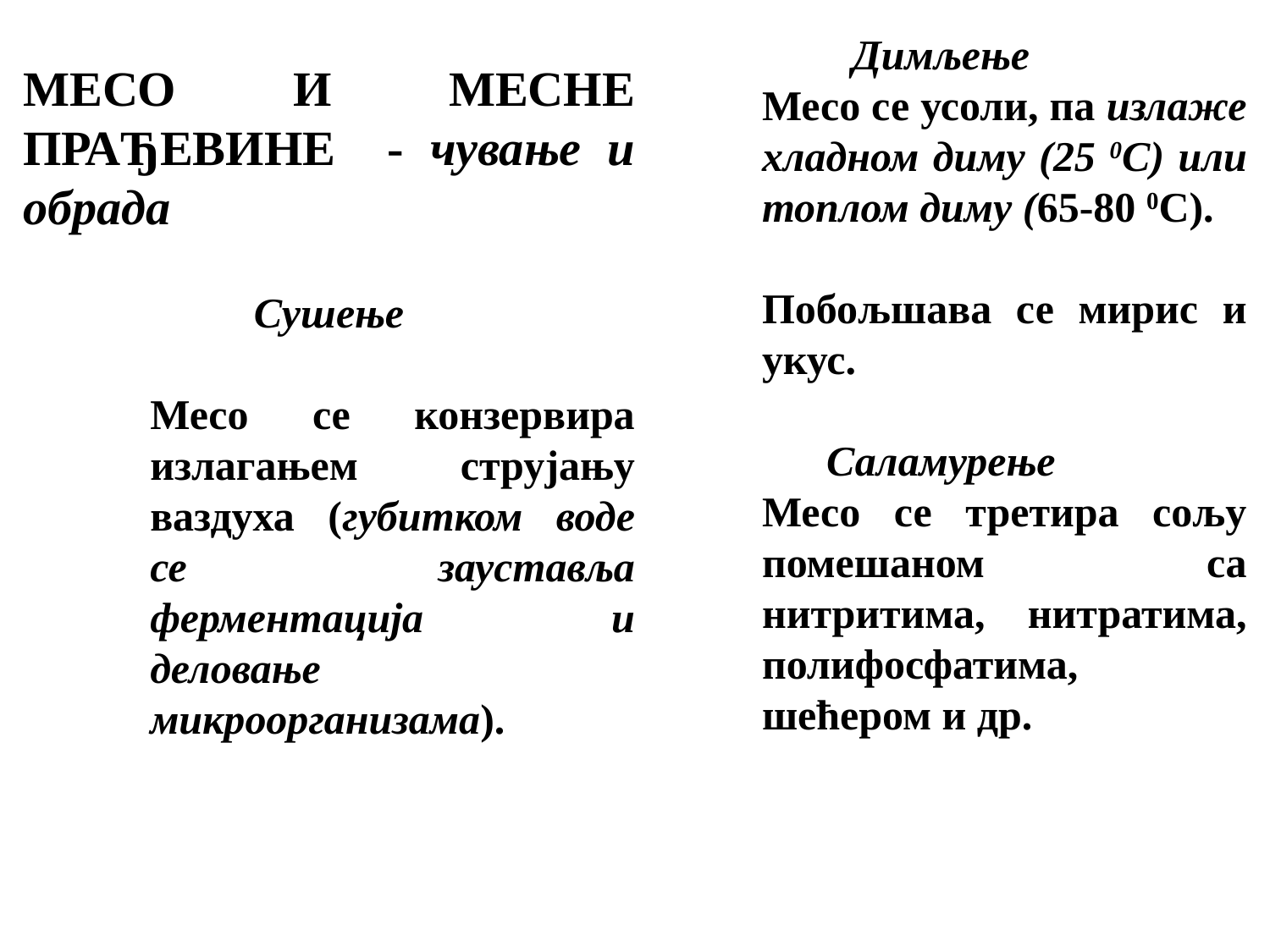

МЕСО И МЕСНЕ ПРАЂЕВИНЕ  - чување и обрада

Сушење

Месо се конзервира излагањем струјању ваздуха (губитком воде се зауставља ферментација и деловање микроорганизама).

Димљење
Месо се усоли, па излаже хладном диму (25 0С) или топлом диму (65-80 0С).

Побољшава се мирис и укус.

Саламурење
Месо се третира сољу помешаном са нитритима, нитратима, полифосфатима, шећером и др.